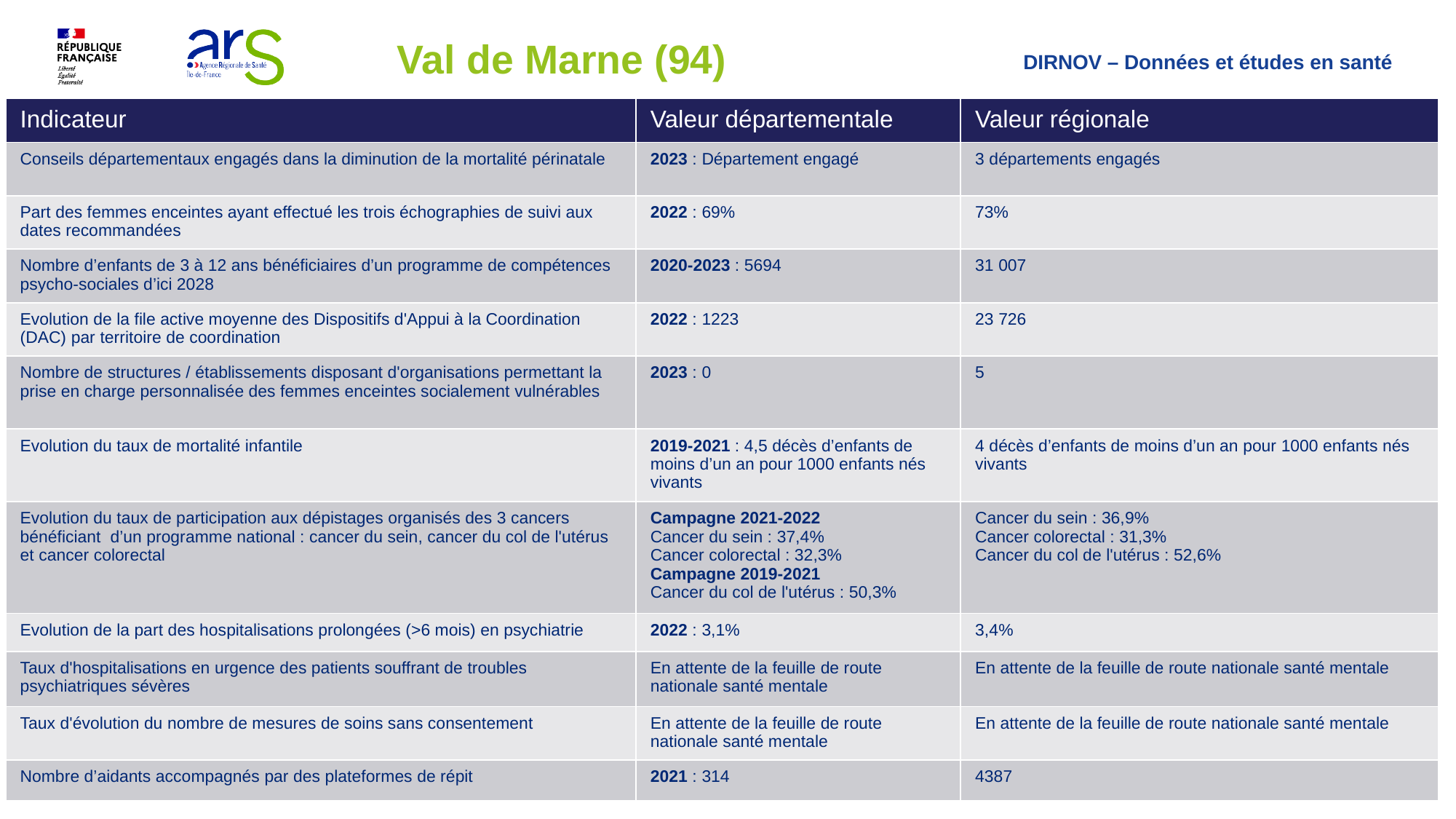

# Val de Marne (94)
DIRNOV – Données et études en santé
| Indicateur | Valeur départementale | Valeur régionale |
| --- | --- | --- |
| Conseils départementaux engagés dans la diminution de la mortalité périnatale | 2023 : Département engagé | 3 départements engagés |
| Part des femmes enceintes ayant effectué les trois échographies de suivi aux dates recommandées | 2022 : 69% | 73% |
| Nombre d’enfants de 3 à 12 ans bénéficiaires d’un programme de compétences psycho-sociales d’ici 2028 | 2020-2023 : 5694 | 31 007 |
| Evolution de la file active moyenne des Dispositifs d'Appui à la Coordination (DAC) par territoire de coordination | 2022 : 1223 | 23 726 |
| Nombre de structures / établissements disposant d'organisations permettant la prise en charge personnalisée des femmes enceintes socialement vulnérables | 2023 : 0 | 5 |
| Evolution du taux de mortalité infantile | 2019-2021 : 4,5 décès d’enfants de moins d’un an pour 1000 enfants nés vivants | 4 décès d’enfants de moins d’un an pour 1000 enfants nés vivants |
| Evolution du taux de participation aux dépistages organisés des 3 cancers bénéficiant d’un programme national : cancer du sein, cancer du col de l'utérus et cancer colorectal | Campagne 2021-2022 Cancer du sein : 37,4% Cancer colorectal : 32,3% Campagne 2019-2021 Cancer du col de l'utérus : 50,3% | Cancer du sein : 36,9% Cancer colorectal : 31,3% Cancer du col de l'utérus : 52,6% |
| Evolution de la part des hospitalisations prolongées (>6 mois) en psychiatrie | 2022 : 3,1% | 3,4% |
| Taux d'hospitalisations en urgence des patients souffrant de troubles psychiatriques sévères | En attente de la feuille de route nationale santé mentale | En attente de la feuille de route nationale santé mentale |
| Taux d'évolution du nombre de mesures de soins sans consentement | En attente de la feuille de route nationale santé mentale | En attente de la feuille de route nationale santé mentale |
| Nombre d’aidants accompagnés par des plateformes de répit | 2021 : 314 | 4387 |
5
02/04/2024